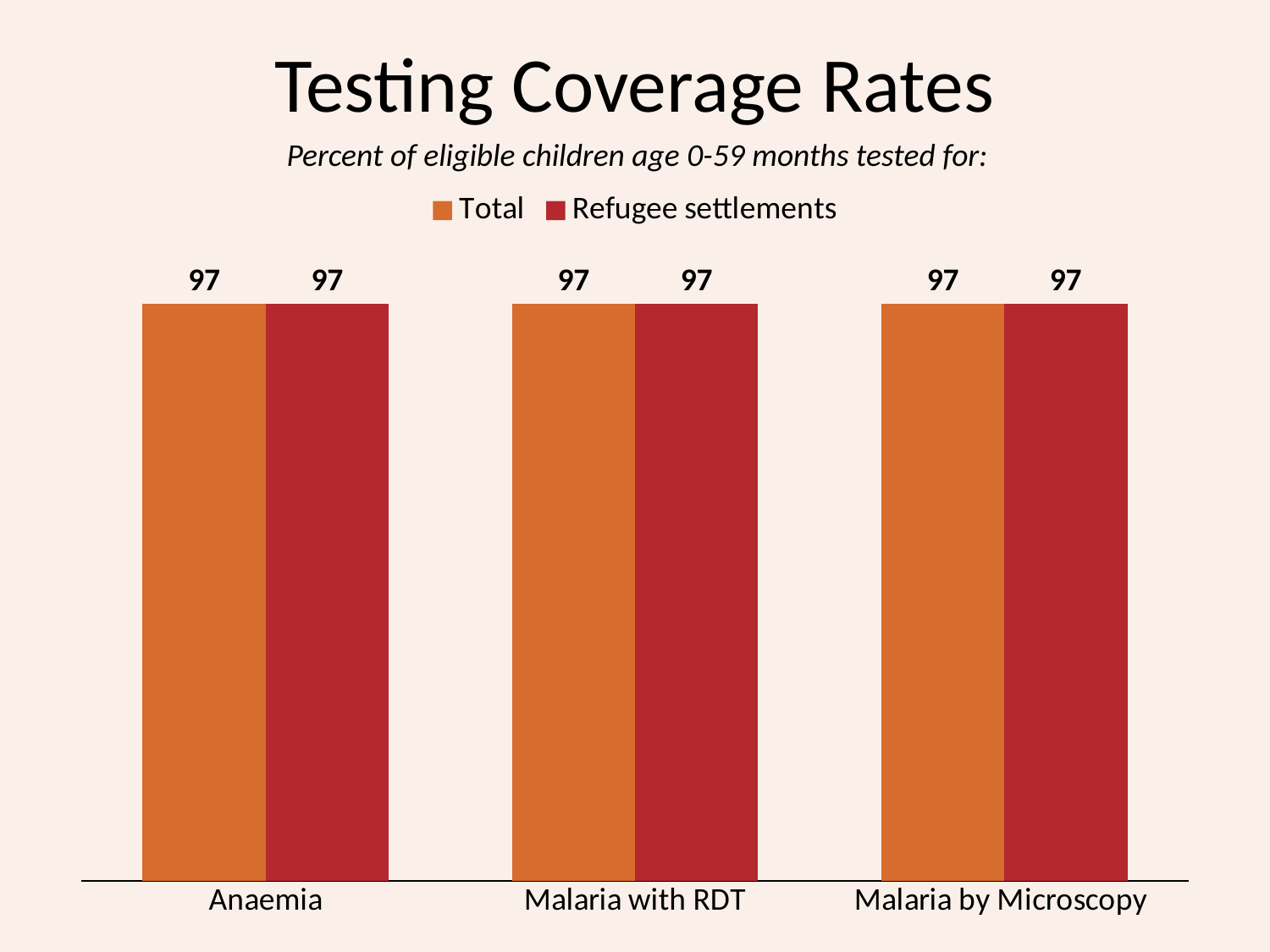

# Testing Coverage Rates
Percent of eligible children age 0-59 months tested for:

### Chart

| Category | Total | Refugee settlements |
|---|---|---|
| Anaemia | 97.0 | 97.0 |
| Malaria with RDT | 97.0 | 97.0 |
| Malaria by Microscopy  | 97.0 | 97.0 |